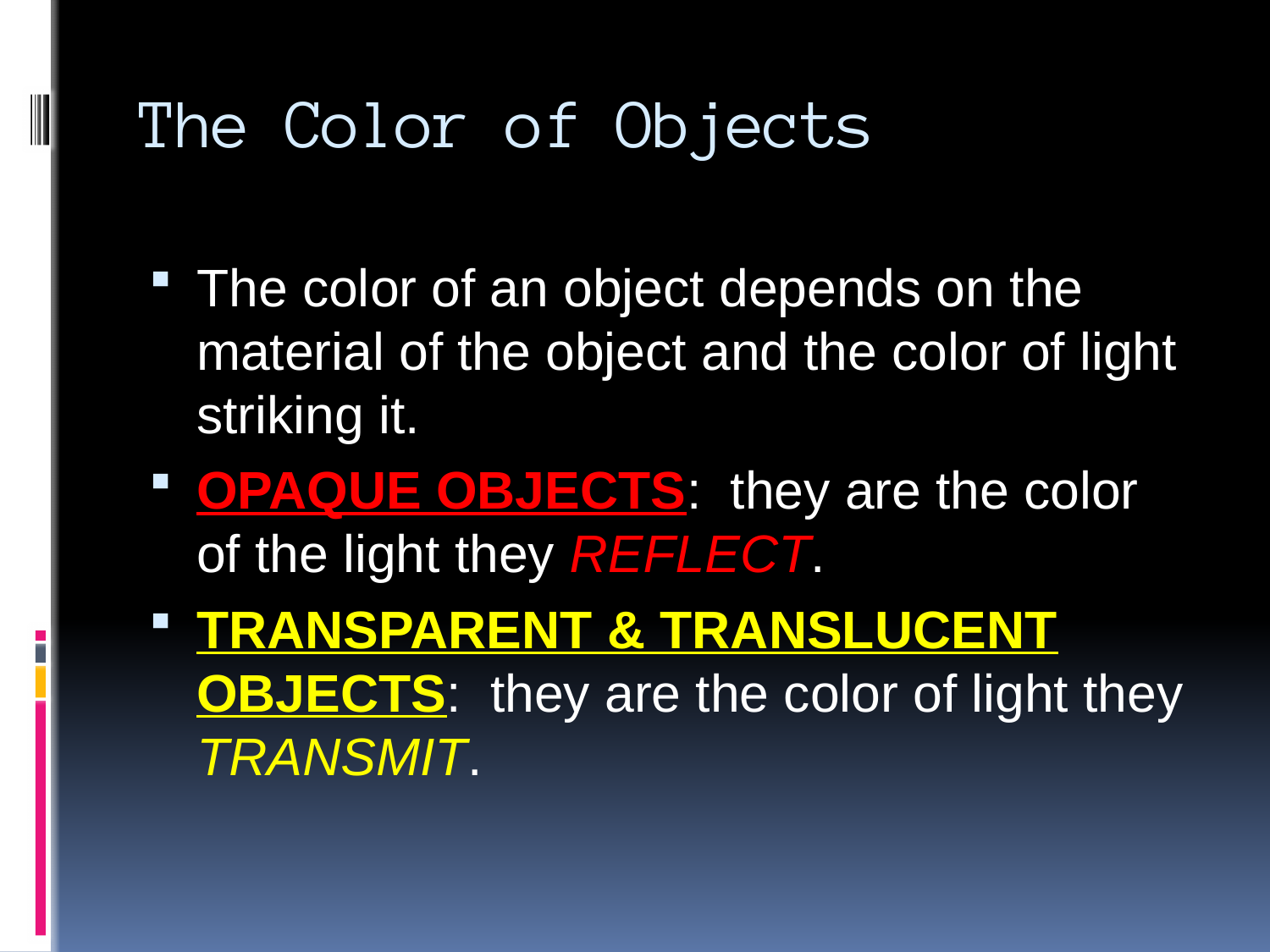

# The Color of Objects
The color of an object depends on the material of the object and the color of light striking it.
OPAQUE OBJECTS:  they are the color of the light they REFLECT.
TRANSPARENT & TRANSLUCENT OBJECTS:  they are the color of light they TRANSMIT.